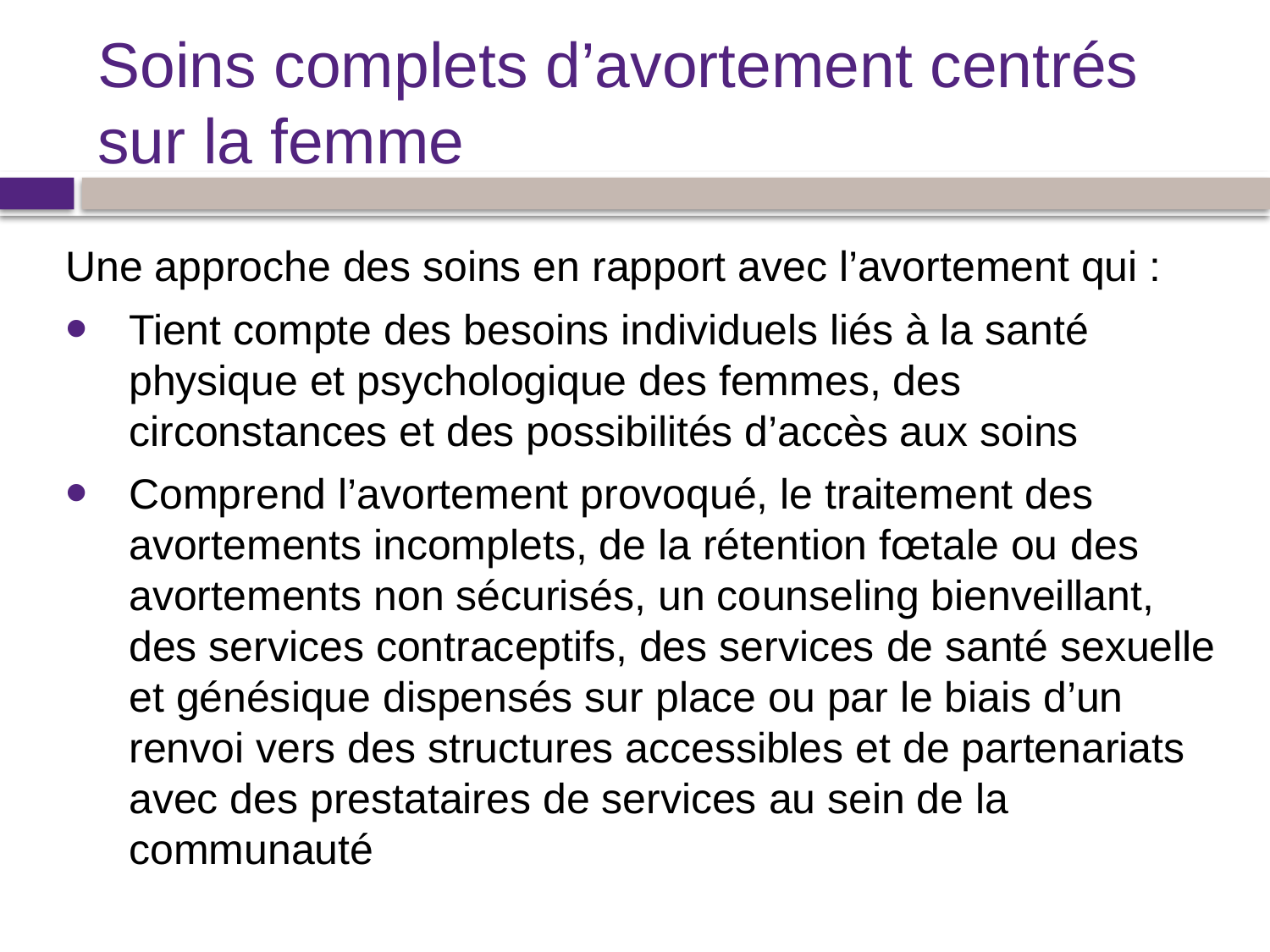

# Soins complets d’avortement centrés sur la femme
Une approche des soins en rapport avec l’avortement qui :
Tient compte des besoins individuels liés à la santé physique et psychologique des femmes, des circonstances et des possibilités d’accès aux soins
Comprend l’avortement provoqué, le traitement des avortements incomplets, de la rétention fœtale ou des avortements non sécurisés, un counseling bienveillant, des services contraceptifs, des services de santé sexuelle et génésique dispensés sur place ou par le biais d’un renvoi vers des structures accessibles et de partenariats avec des prestataires de services au sein de la communauté